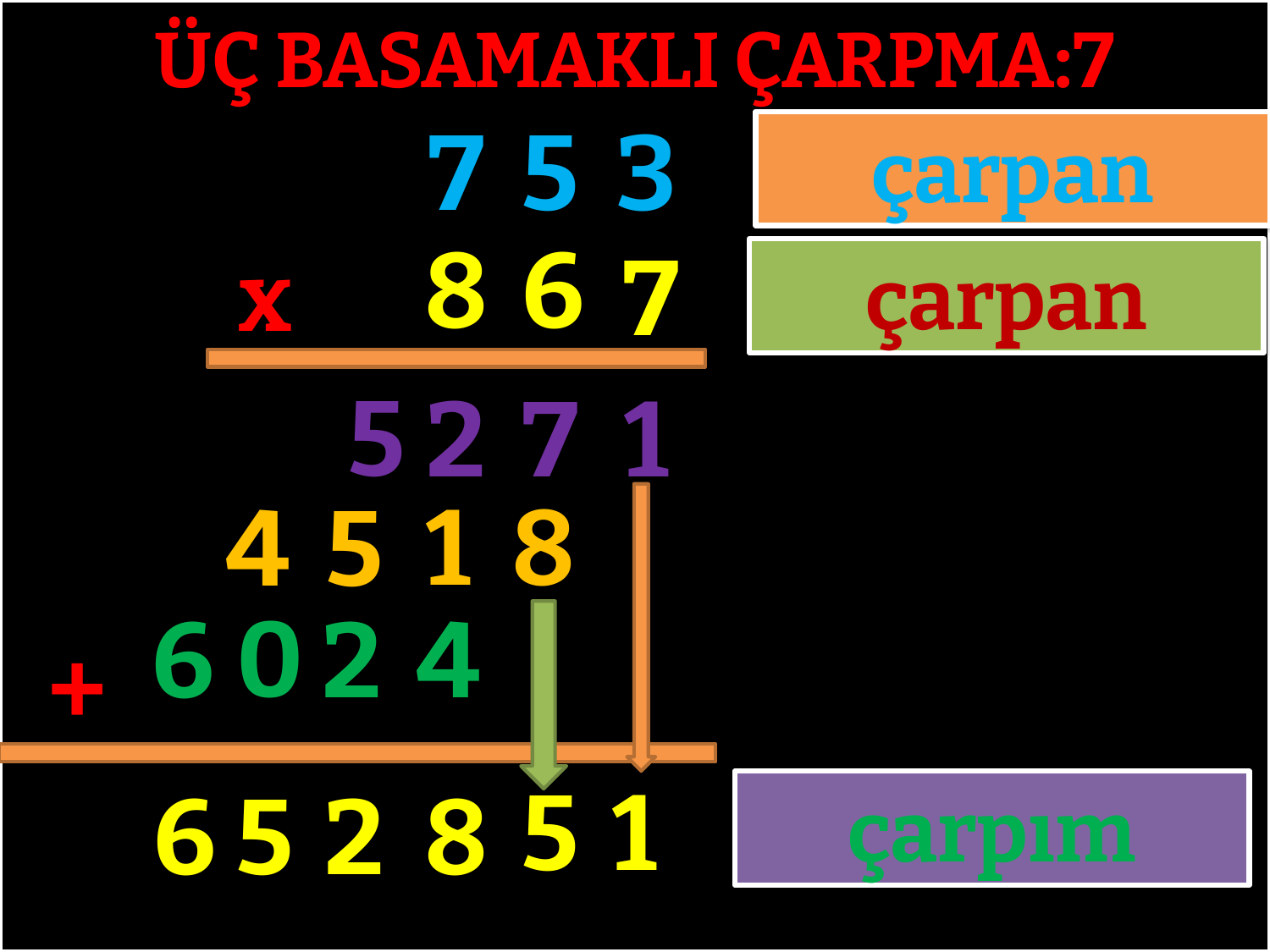

ÜÇ BASAMAKLI ÇARPMA:7
7
5
3
çarpan
8
6
7
x
çarpan
#

5
7
2
1
1
8
4
5

0
6
2
4

+

5
1
6
2
5
8
çarpım